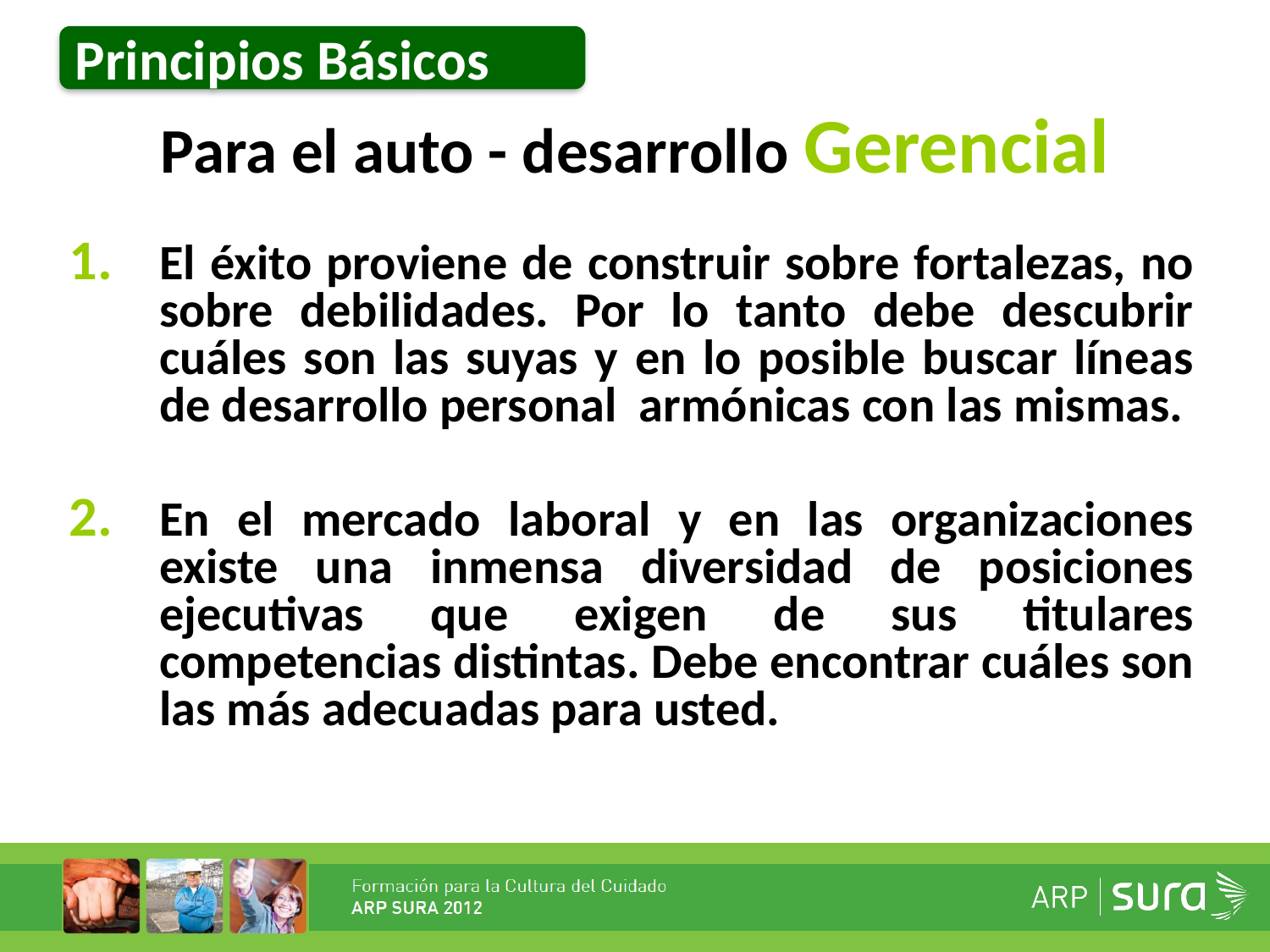

Principios Básicos
Para el auto - desarrollo Gerencial

El éxito proviene de construir sobre fortalezas, no sobre debilidades. Por lo tanto debe descubrir cuáles son las suyas y en lo posible buscar líneas de desarrollo personal  armónicas con las mismas.

En el mercado laboral y en las organizaciones existe una inmensa diversidad de posiciones ejecutivas que exigen de sus titulares competencias distintas. Debe encontrar cuáles son las más adecuadas para usted.